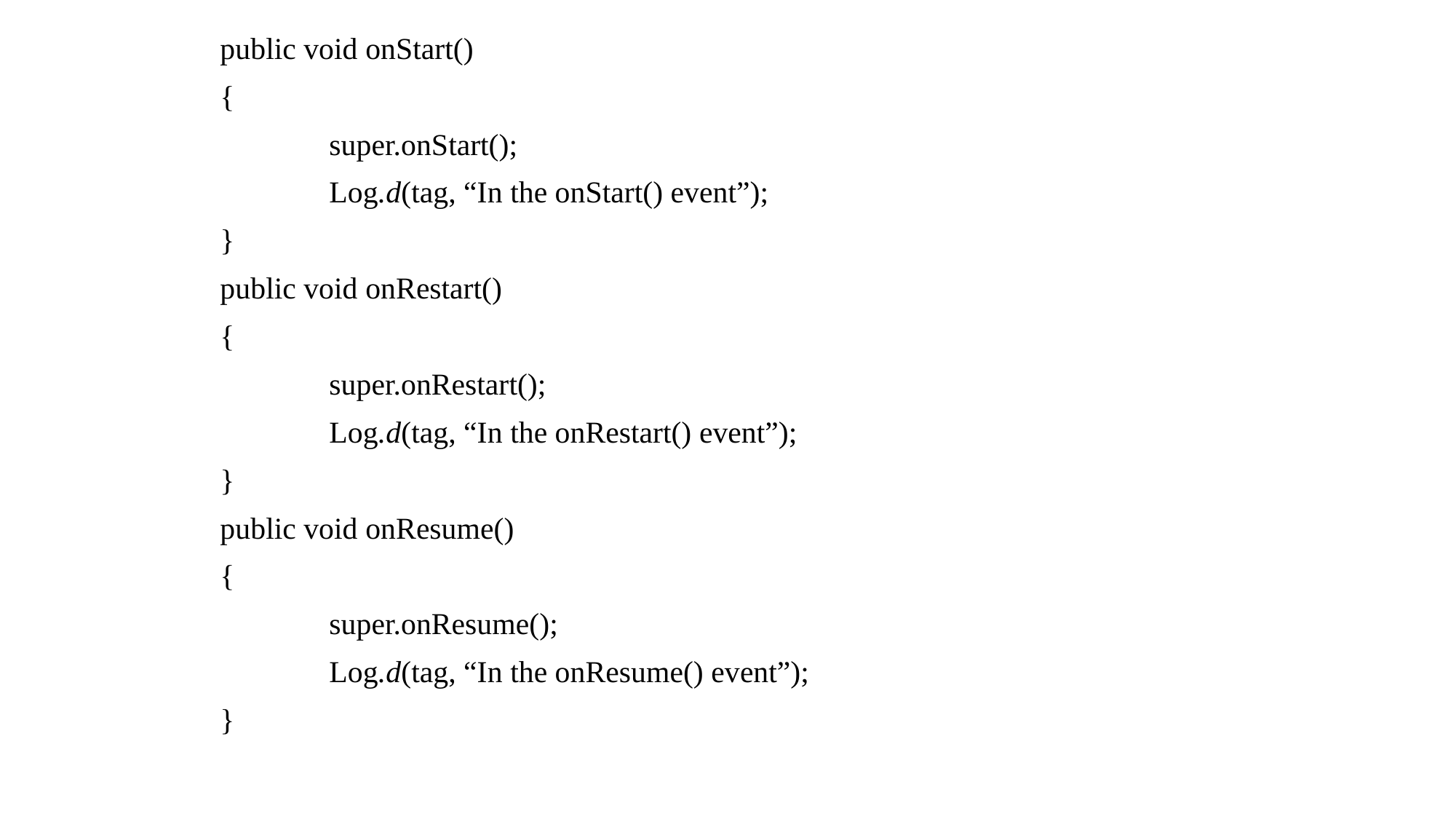

public void onStart()
	{
		super.onStart();
		Log.d(tag, “In the onStart() event”);
	}
	public void onRestart()
	{
		super.onRestart();
		Log.d(tag, “In the onRestart() event”);
	}
	public void onResume()
	{
		super.onResume();
		Log.d(tag, “In the onResume() event”);
	}